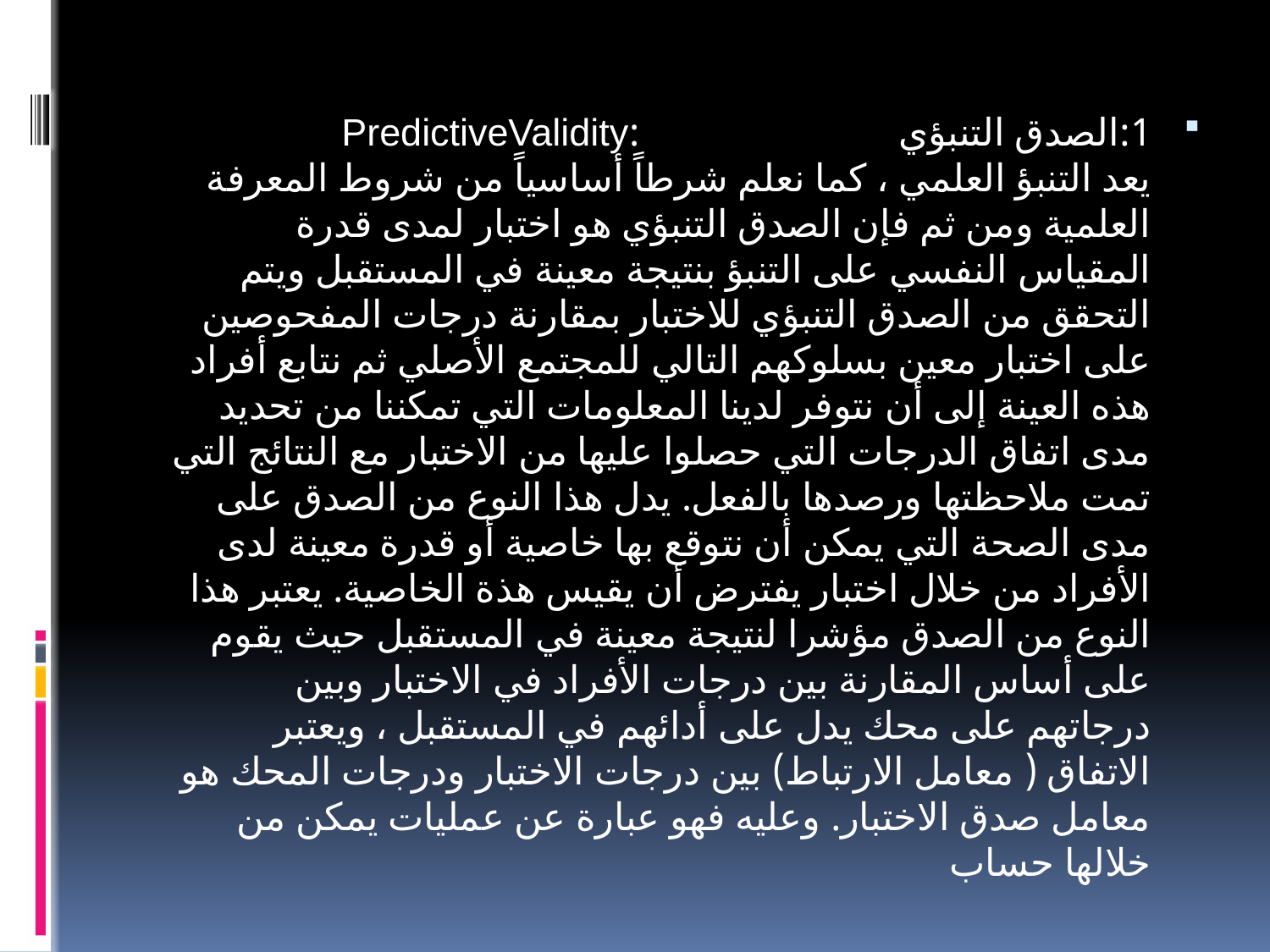

1:الصدق التنبؤي                          :PredictiveValidity
يعد التنبؤ العلمي ، كما نعلم شرطاً أساسياً من شروط المعرفة العلمية ومن ثم فإن الصدق التنبؤي هو اختبار لمدى قدرة المقياس النفسي على التنبؤ بنتيجة معينة في المستقبل ويتم التحقق من الصدق التنبؤي للاختبار بمقارنة درجات المفحوصين على اختبار معين بسلوكهم التالي للمجتمع الأصلي ثم نتابع أفراد هذه العينة إلى أن نتوفر لدينا المعلومات التي تمكننا من تحديد مدى اتفاق الدرجات التي حصلوا عليها من الاختبار مع النتائج التي تمت ملاحظتها ورصدها بالفعل. يدل هذا النوع من الصدق على مدى الصحة التي يمكن أن نتوقع بها خاصية أو قدرة معينة لدى الأفراد من خلال اختبار يفترض أن يقيس هذة الخاصية. يعتبر هذا النوع من الصدق مؤشرا لنتيجة معينة في المستقبل حيث يقوم على أساس المقارنة بين درجات الأفراد في الاختبار وبين درجاتهم على محك يدل على أدائهم في المستقبل ، ويعتبر الاتفاق ( معامل الارتباط) بين درجات الاختبار ودرجات المحك هو معامل صدق الاختبار. وعليه فهو عبارة عن عمليات يمكن من خلالها حساب